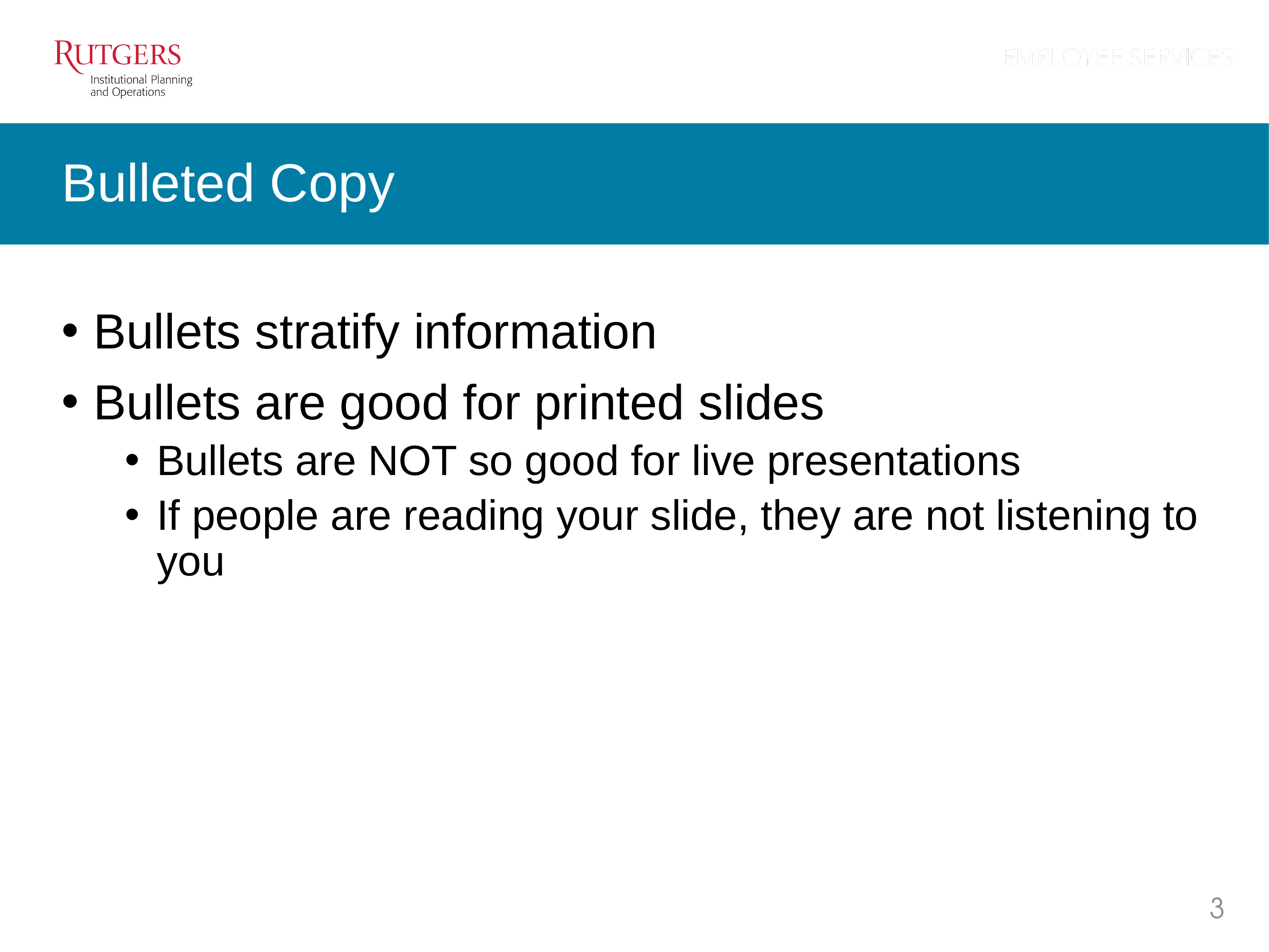

# Bulleted Copy
Bullets stratify information
Bullets are good for printed slides
Bullets are NOT so good for live presentations
If people are reading your slide, they are not listening to you
3